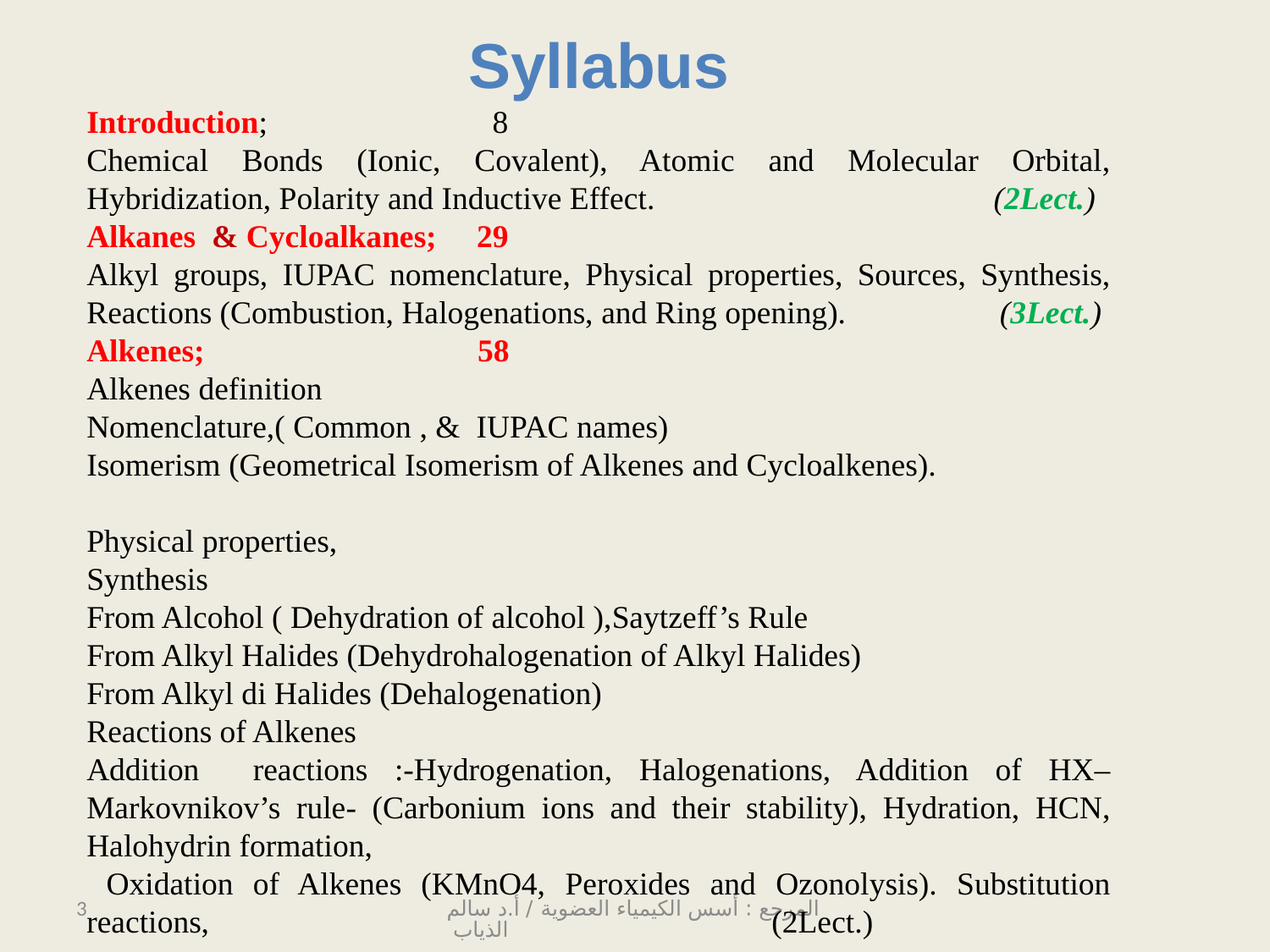

Syllabus
Introduction;                            8
Chemical Bonds (Ionic, Covalent), Atomic and Molecular Orbital, Hybridization, Polarity and Inductive Effect.                                          (2Lect.)
Alkanes  & Cycloalkanes;     29
Alkyl groups, IUPAC nomenclature, Physical properties, Sources, Synthesis, Reactions (Combustion, Halogenations, and Ring opening).                   (3Lect.)
Alkenes;                                  58
Alkenes definition
Nomenclature,( Common , &  IUPAC names)
Isomerism (Geometrical Isomerism of Alkenes and Cycloalkenes).
Physical properties,
Synthesis
From Alcohol ( Dehydration of alcohol ),Saytzeff’s Rule
From Alkyl Halides (Dehydrohalogenation of Alkyl Halides)
From Alkyl di Halides (Dehalogenation)
Reactions of Alkenes
Addition  reactions :-Hydrogenation, Halogenations, Addition of HX– Markovnikov’s rule- (Carbonium ions and their stability), Hydration, HCN, Halohydrin formation,
 Oxidation of Alkenes (KMnO4, Peroxides and Ozonolysis). Substitution reactions,                                                                      (2Lect.)
3
المرجع : أسس الكيمياء العضوية / أ.د سالم الذياب